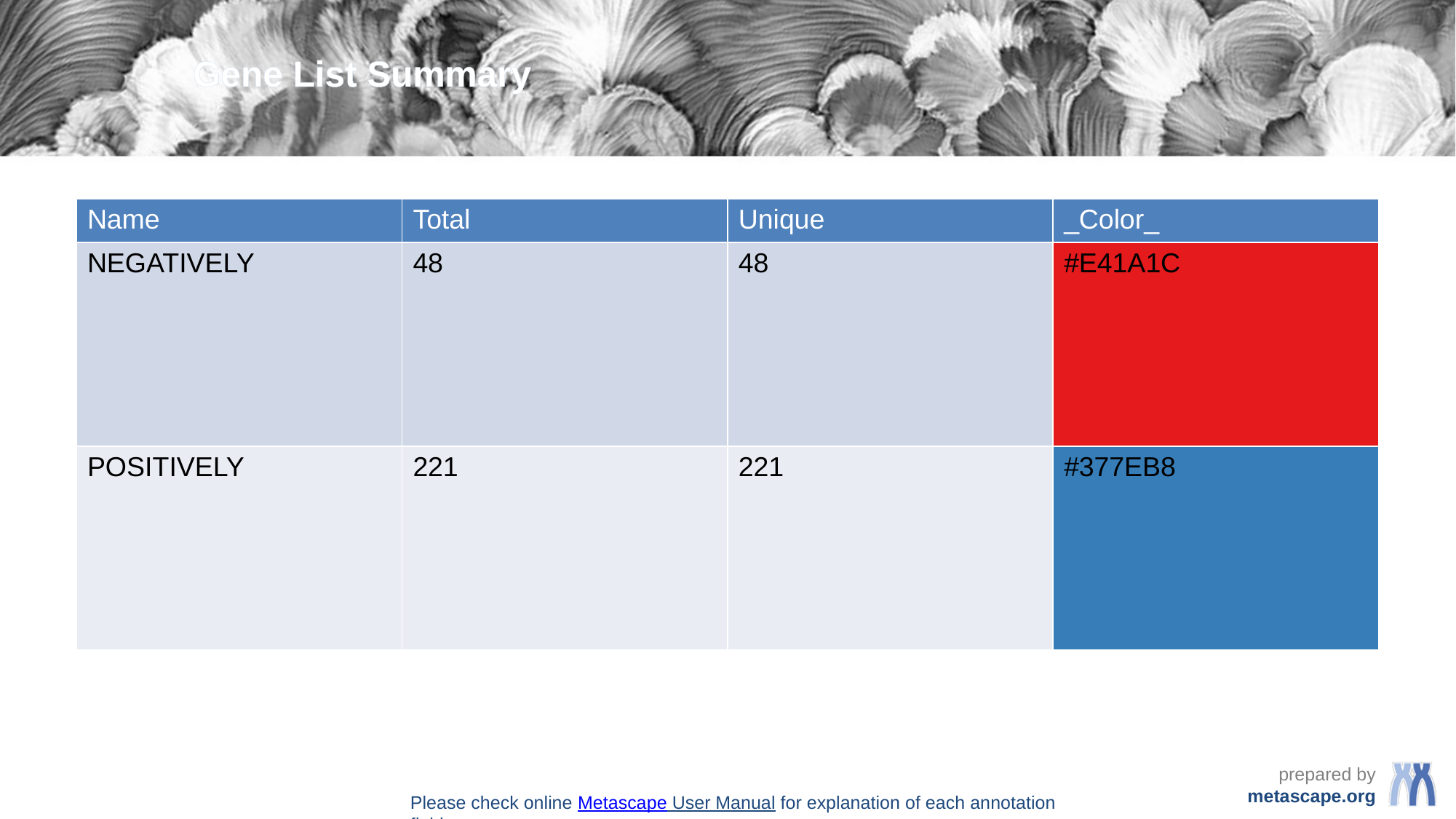

Gene List Summary
| Name | Total | Unique | \_Color\_ |
| --- | --- | --- | --- |
| NEGATIVELY | 48 | 48 | #E41A1C |
| POSITIVELY | 221 | 221 | #377EB8 |
Please check online Metascape User Manual for explanation of each annotation field.